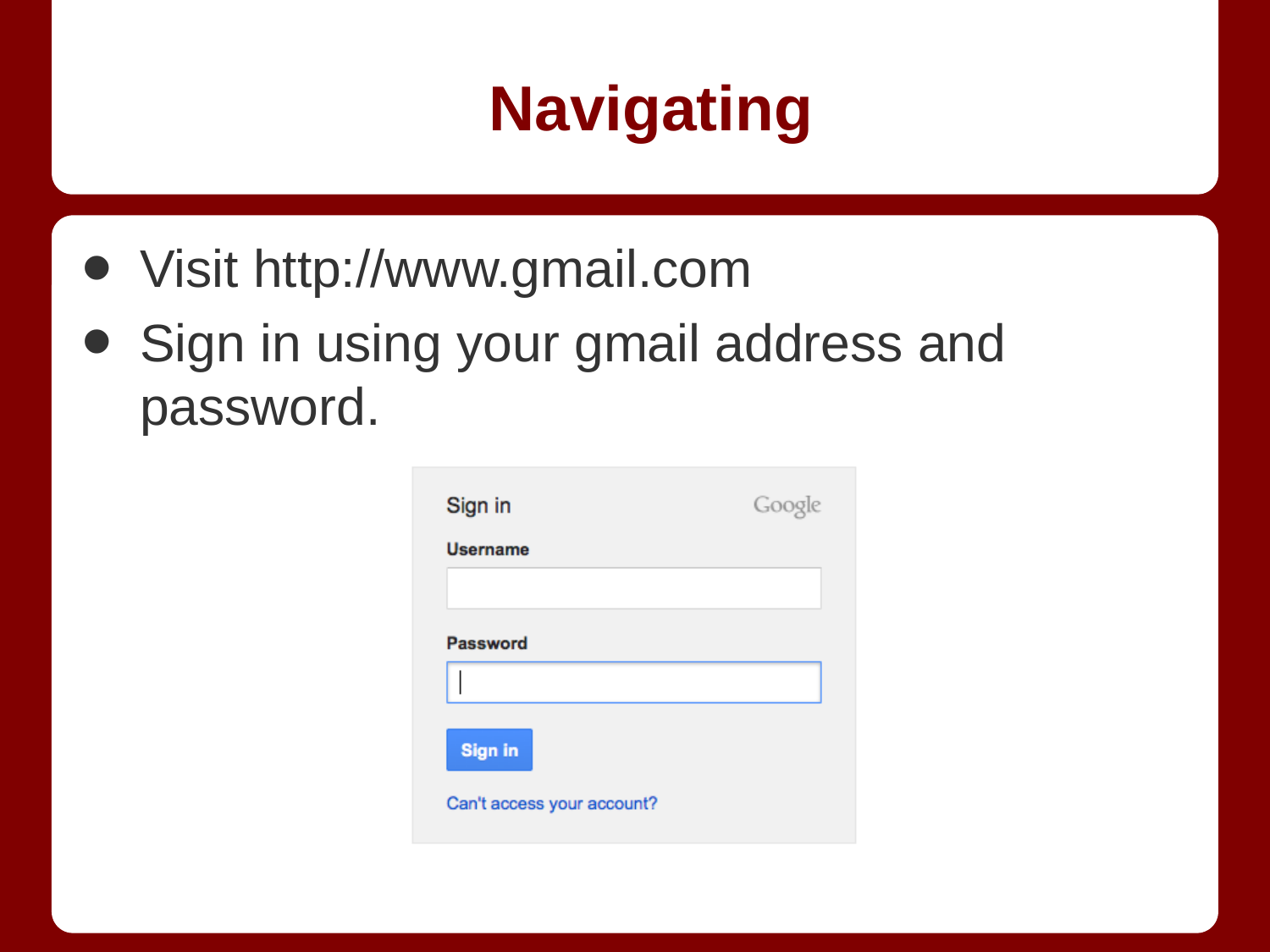

# Navigating
Visit http://www.gmail.com
Sign in using your gmail address and password.